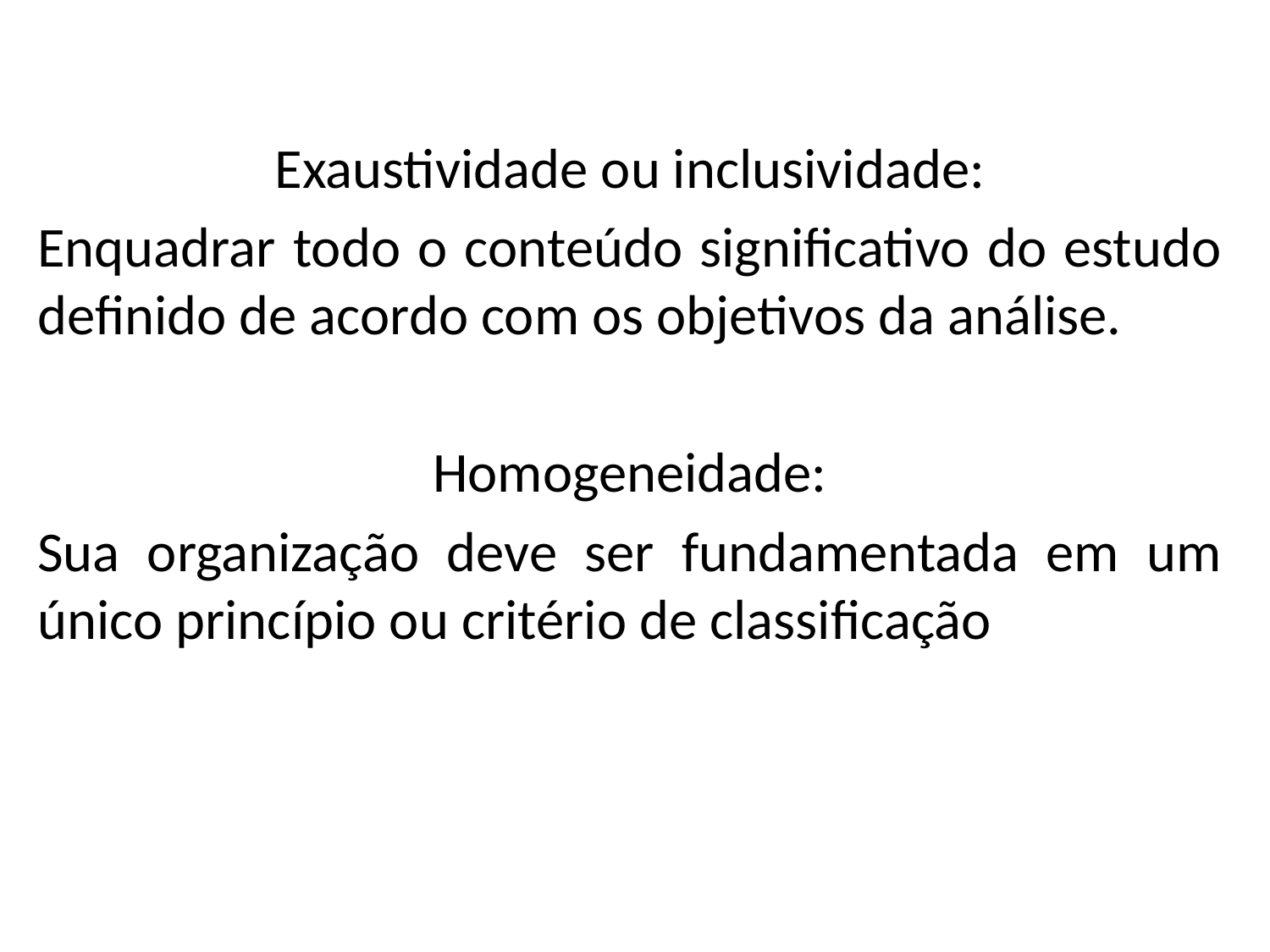

Exaustividade ou inclusividade:
Enquadrar todo o conteúdo significativo do estudo definido de acordo com os objetivos da análise.

Homogeneidade:
Sua organização deve ser fundamentada em um único princípio ou critério de classificação